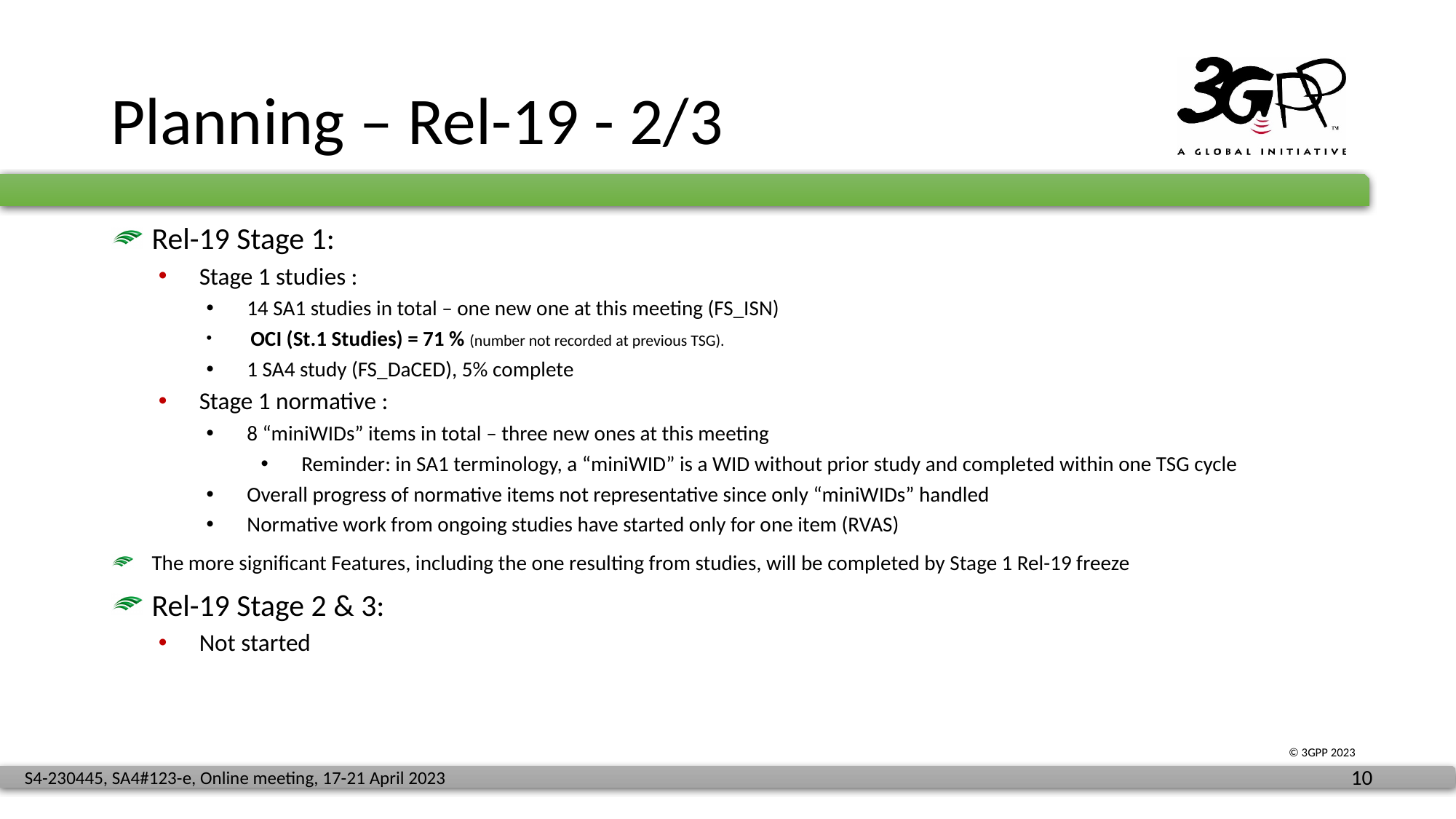

# Planning – Rel-19 - 2/3
Rel-19 Stage 1:
Stage 1 studies :
14 SA1 studies in total – one new one at this meeting (FS_ISN)
 OCI (St.1 Studies) = 71 % (number not recorded at previous TSG).
1 SA4 study (FS_DaCED), 5% complete
Stage 1 normative :
8 “miniWIDs” items in total – three new ones at this meeting
Reminder: in SA1 terminology, a “miniWID” is a WID without prior study and completed within one TSG cycle
Overall progress of normative items not representative since only “miniWIDs” handled
Normative work from ongoing studies have started only for one item (RVAS)
The more significant Features, including the one resulting from studies, will be completed by Stage 1 Rel-19 freeze
Rel-19 Stage 2 & 3:
Not started